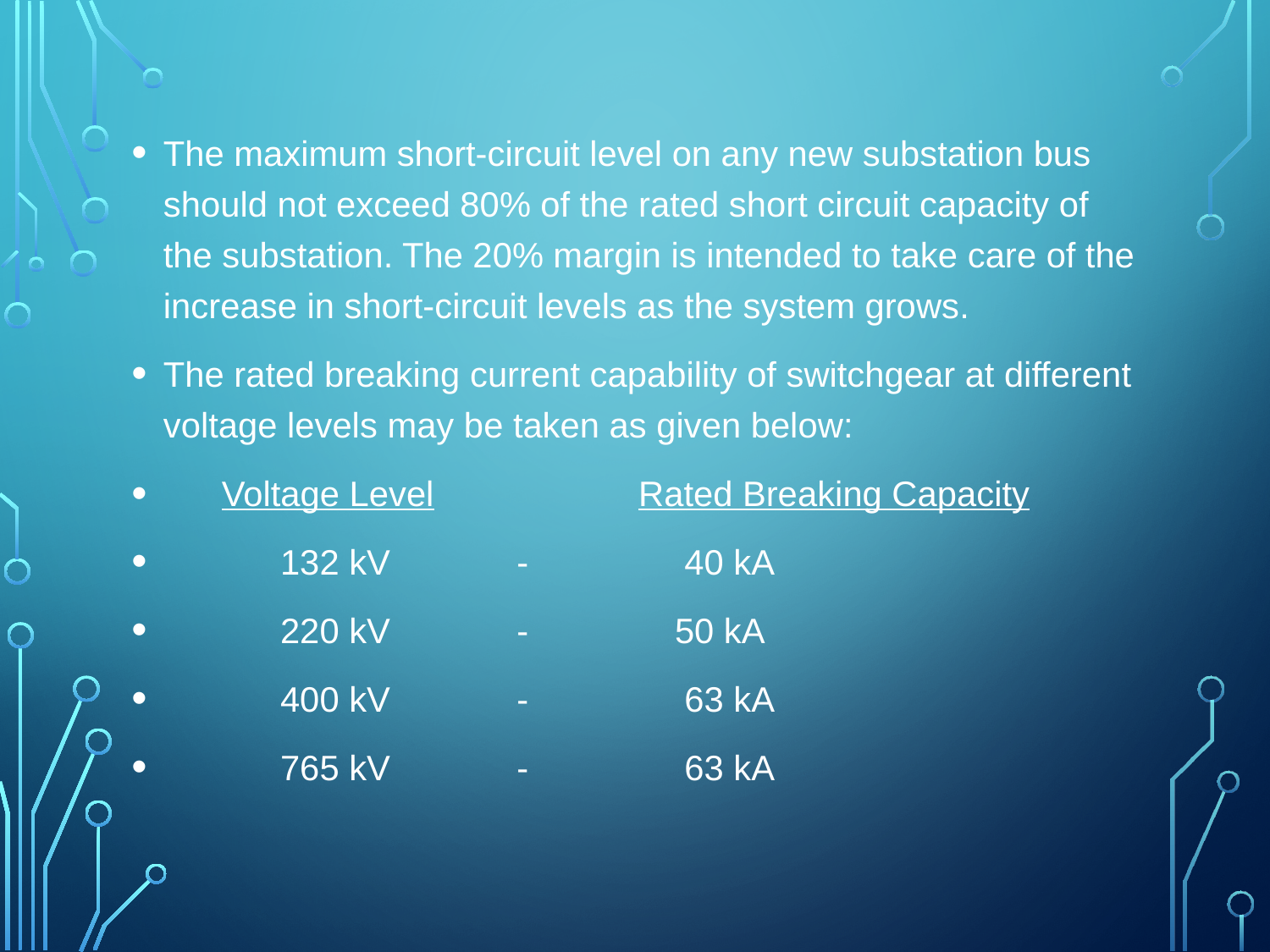

The maximum short-circuit level on any new substation bus should not exceed 80% of the rated short circuit capacity of the substation. The 20% margin is intended to take care of the increase in short-circuit levels as the system grows.
The rated breaking current capability of switchgear at different voltage levels may be taken as given below:
      Voltage Level                     Rated Breaking Capacity
            132 kV             -                40 kA
            220 kV             -               50 kA
            400 kV             -                63 kA
            765 kV             -                63 kA